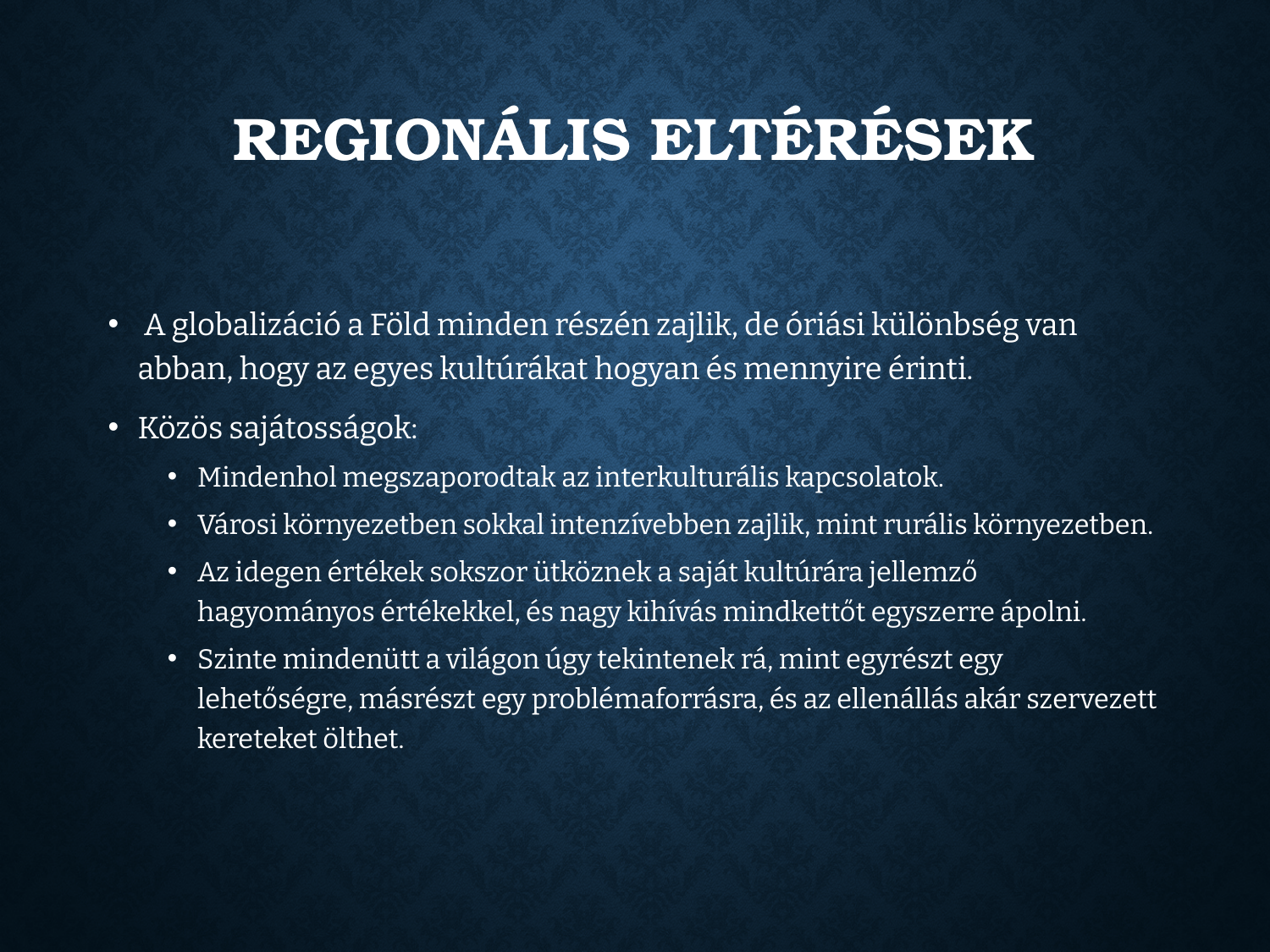

# Regionális eltérések
 A globalizáció a Föld minden részén zajlik, de óriási különbség van abban, hogy az egyes kultúrákat hogyan és mennyire érinti.
Közös sajátosságok:
Mindenhol megszaporodtak az interkulturális kapcsolatok.
Városi környezetben sokkal intenzívebben zajlik, mint rurális környezetben.
Az idegen értékek sokszor ütköznek a saját kultúrára jellemző hagyományos értékekkel, és nagy kihívás mindkettőt egyszerre ápolni.
Szinte mindenütt a világon úgy tekintenek rá, mint egyrészt egy lehetőségre, másrészt egy problémaforrásra, és az ellenállás akár szervezett kereteket ölthet.